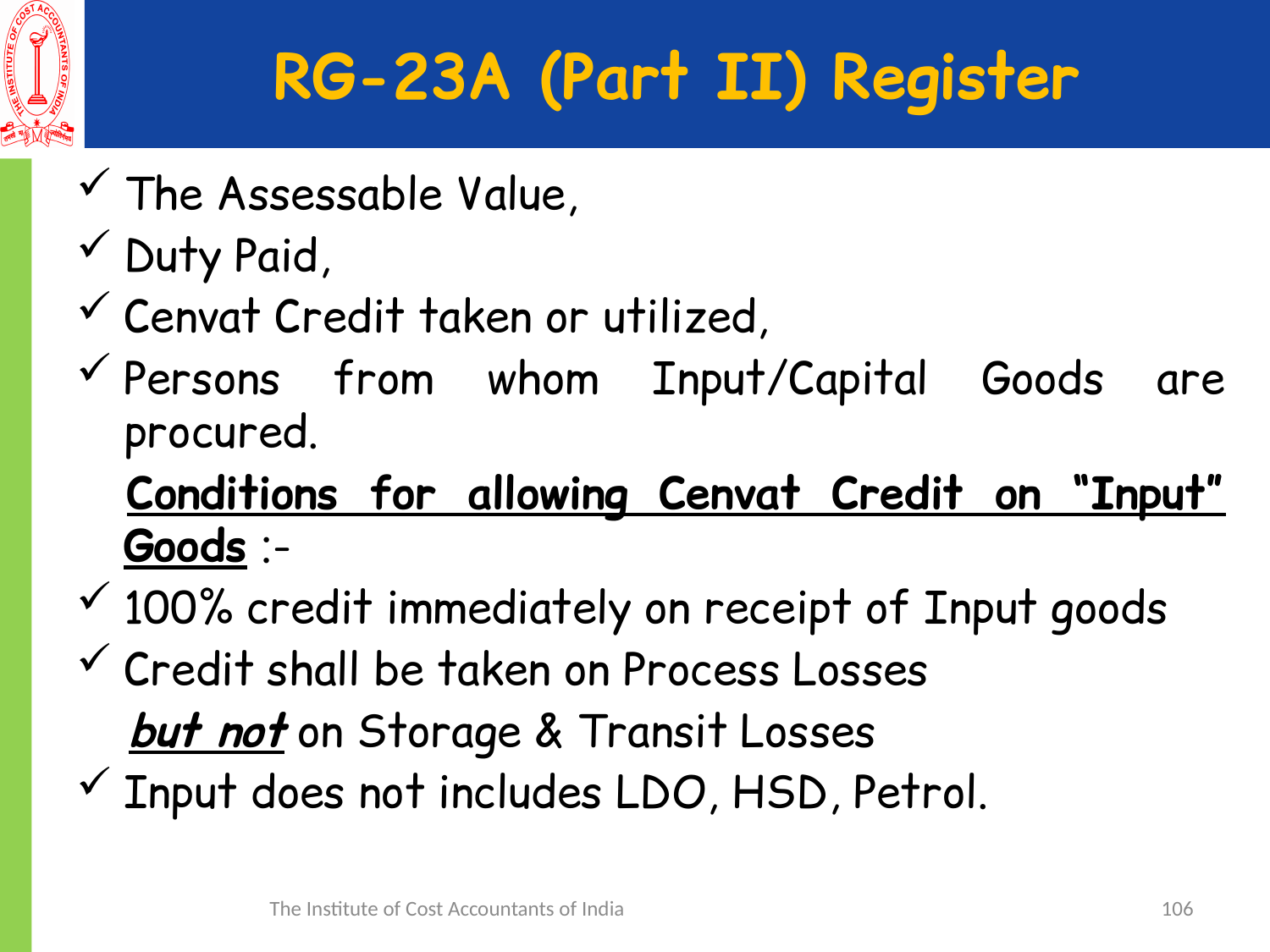

# RG-23A (Part II) Register
The Assessable Value,
Duty Paid,
Cenvat Credit taken or utilized,
Persons from whom Input/Capital Goods are procured.
  Conditions for allowing Cenvat Credit on “Input” Goods :-
100% credit immediately on receipt of Input goods
Credit shall be taken on Process Losses
    but not on Storage & Transit Losses
Input does not includes LDO, HSD, Petrol.

The Institute of Cost Accountants of India
106